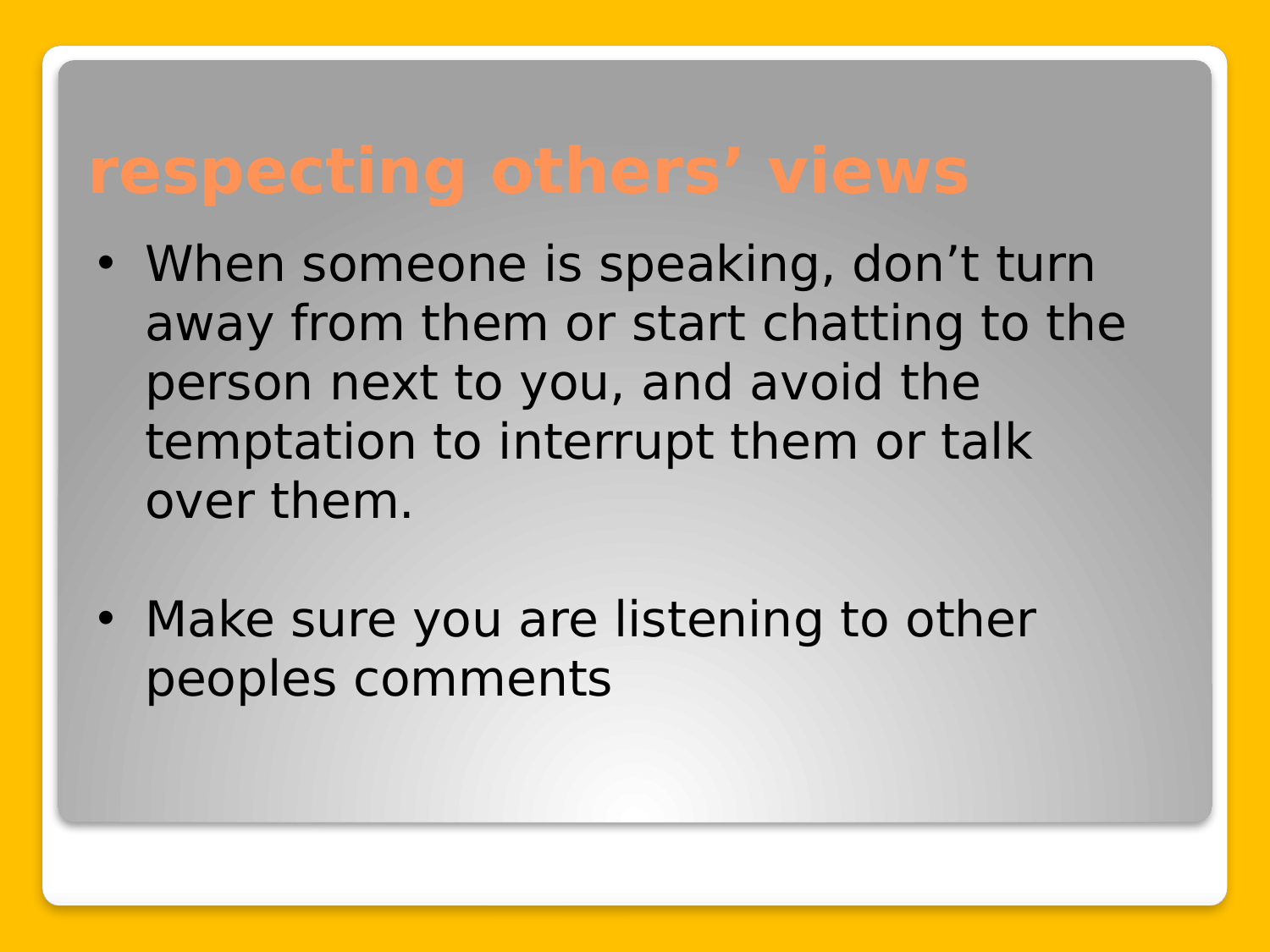

# respecting others’ views
When someone is speaking, don’t turn away from them or start chatting to the person next to you, and avoid the temptation to interrupt them or talk over them.

Make sure you are listening to other peoples comments